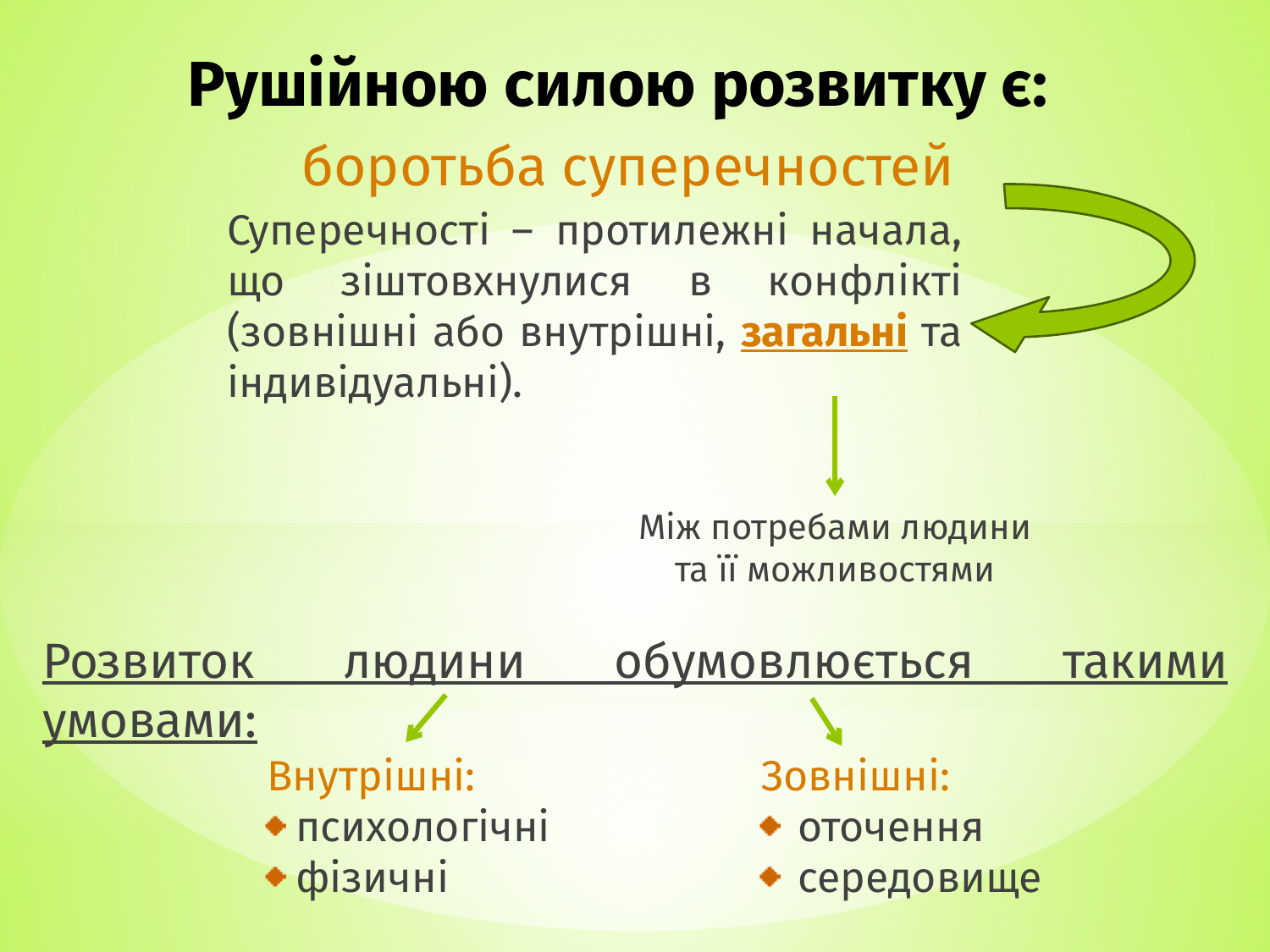

# Рушійною силою розвитку є:

боротьба суперечностей
Суперечності – протилежні начала, що зіштовхнулися в конфлікті (зовнішні або внутрішні, загальні та індивідуальні).
Між потребами людини та її можливостями
Розвиток людини обумовлюється такими умовами:
 Внутрішні:
психологічні
фізичні
 Зовнішні:
оточення
середовище